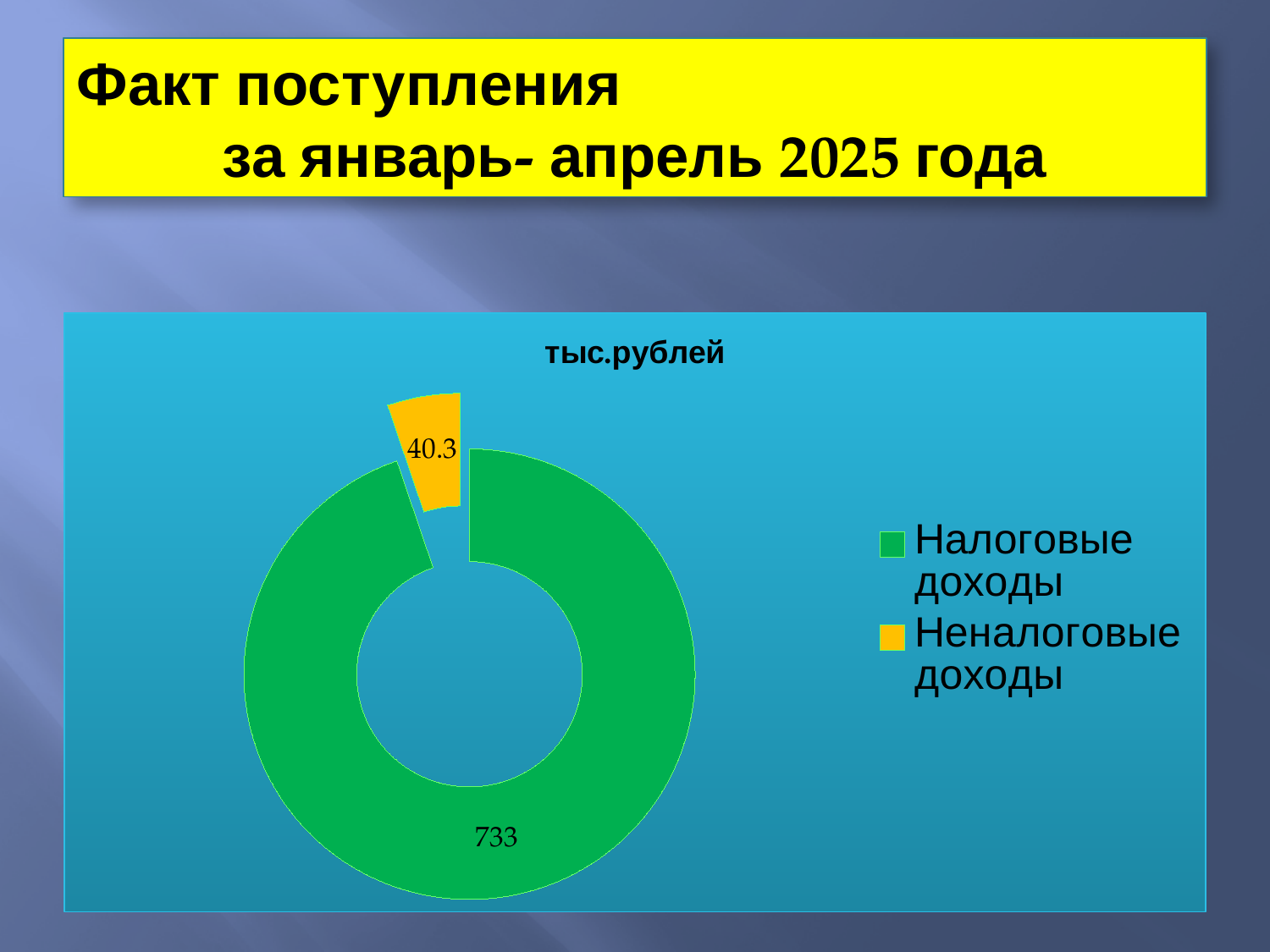

# Факт поступления                                       за январь- апрель 2025 года

### Chart: тыс.рублей

| Category | тыс.рублей |
|---|---|
| Налоговые доходы | 733.0 |
| Неналоговые доходы | 40.3 |